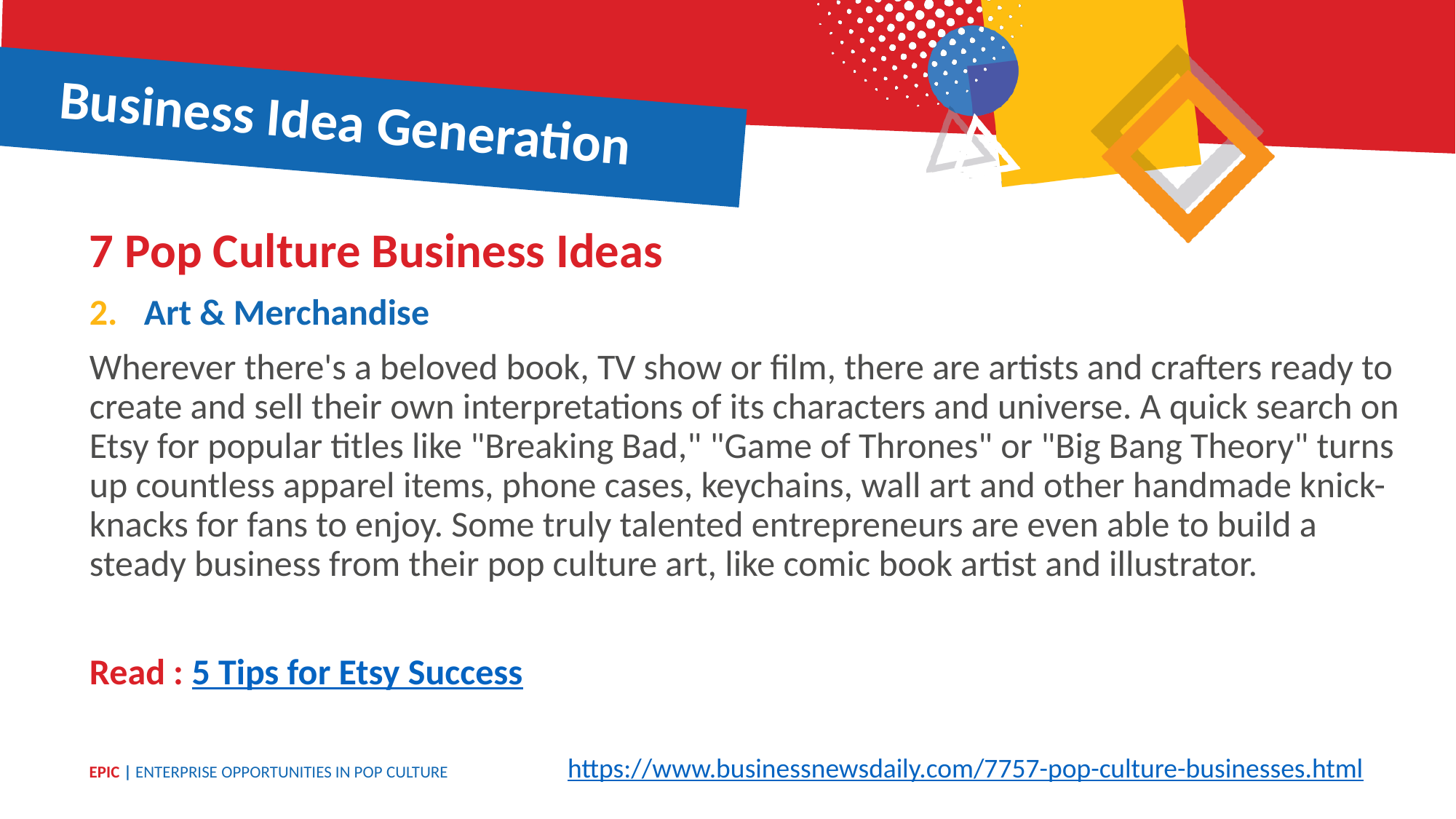

Business Idea Generation

7 Pop Culture Business Ideas
Art & Merchandise
Wherever there's a beloved book, TV show or film, there are artists and crafters ready to create and sell their own interpretations of its characters and universe. A quick search on Etsy for popular titles like "Breaking Bad," "Game of Thrones" or "Big Bang Theory" turns up countless apparel items, phone cases, keychains, wall art and other handmade knick-knacks for fans to enjoy. Some truly talented entrepreneurs are even able to build a steady business from their pop culture art, like comic book artist and illustrator.

Read : 5 Tips for Etsy Success
https://www.businessnewsdaily.com/7757-pop-culture-businesses.html